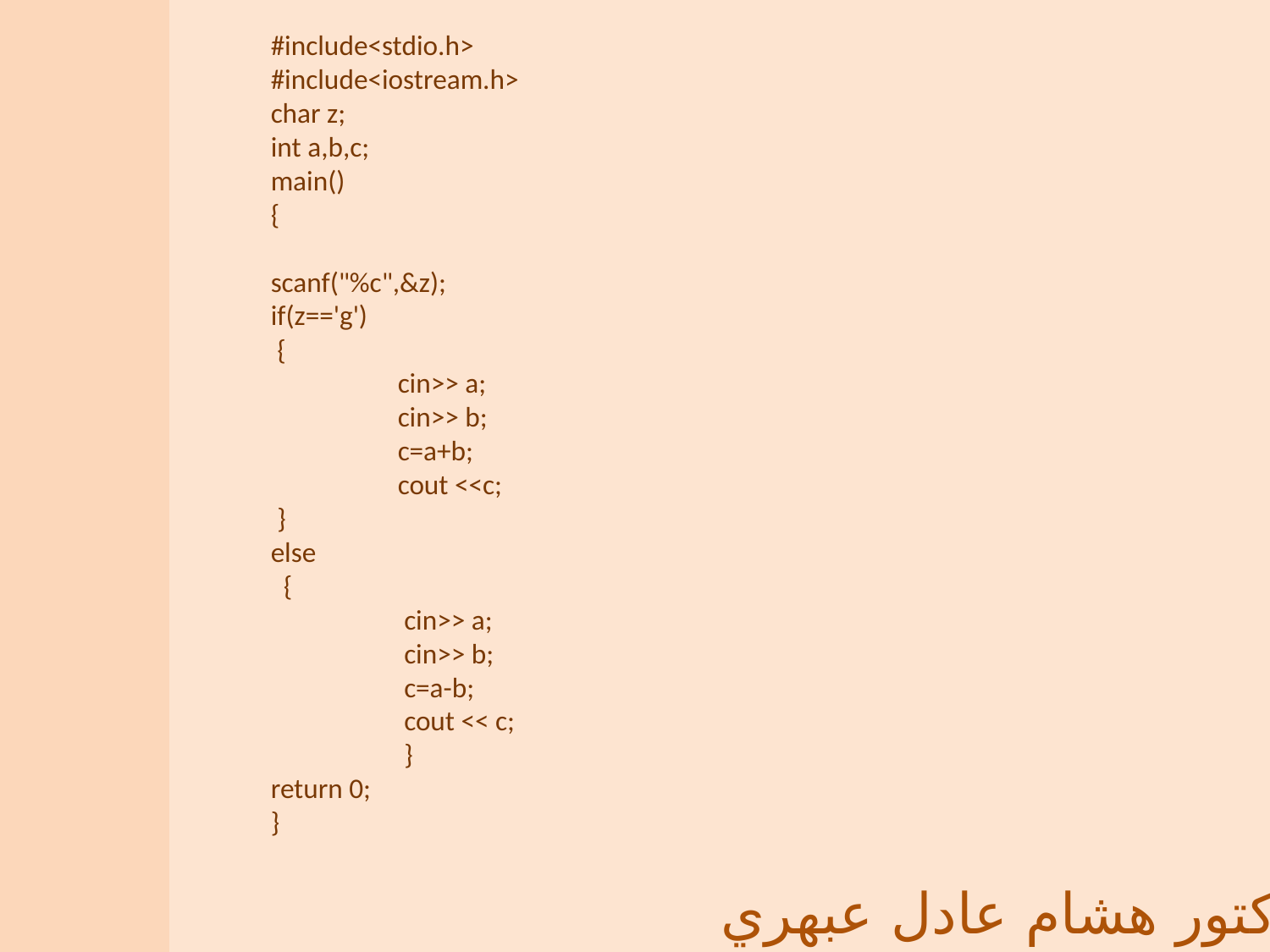

#include<stdio.h>
#include<iostream.h>
char z;
int a,b,c;
main()
{

scanf("%c",&z);
if(z=='g')
 {
	cin>> a;
	cin>> b;
	c=a+b;
	cout <<c;
 }
else
  {
	 cin>> a;
	 cin>> b;
	 c=a-b;
	 cout << c;
	 }
return 0;
}
الدكتور هشام عادل عبهري